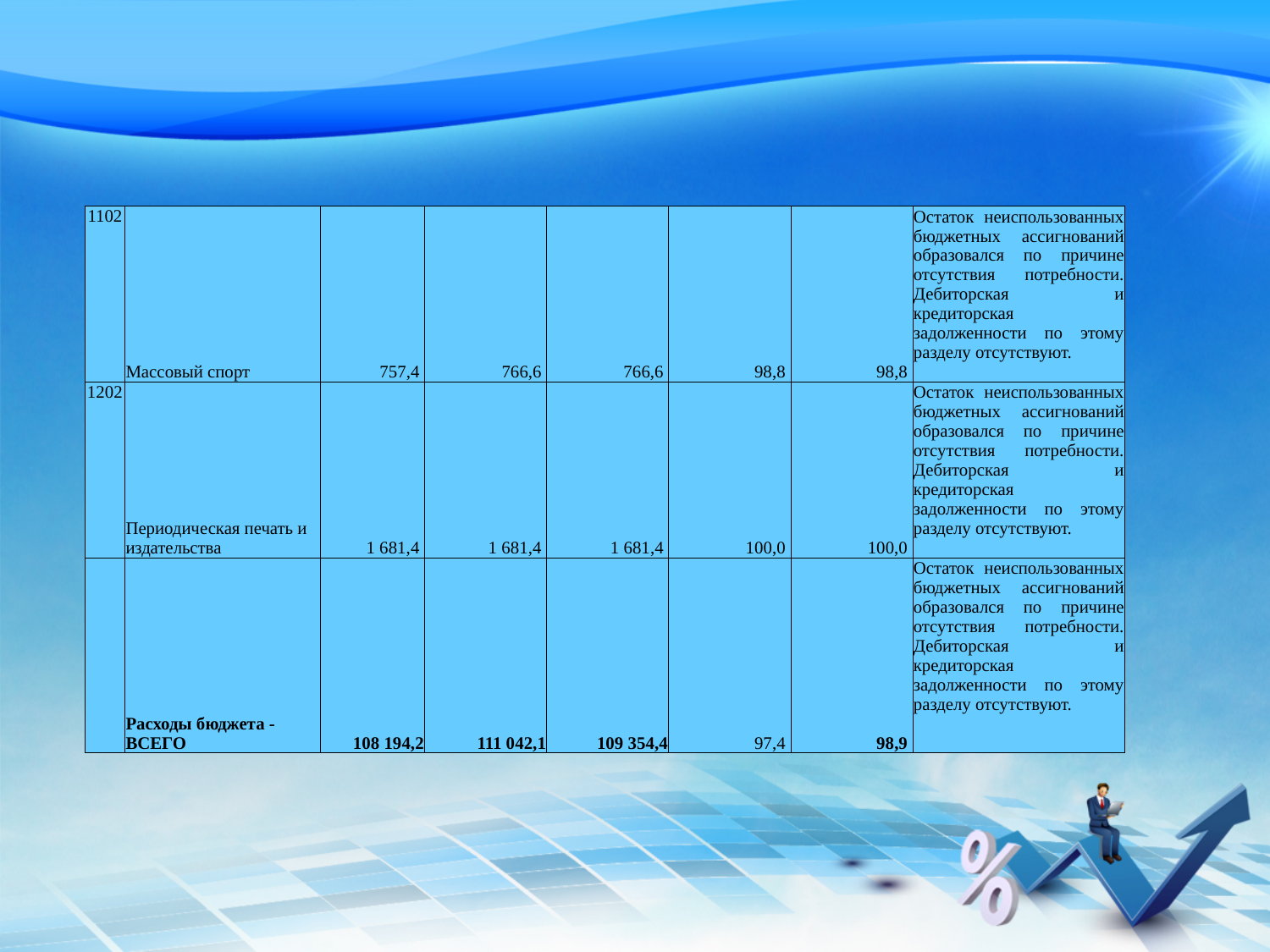

| 1102 | Массовый спорт | 757,4 | 766,6 | 766,6 | 98,8 | 98,8 | Остаток неиспользованных бюджетных ассигнований образовался по причине отсутствия потребности. Дебиторская и кредиторская задолженности по этому разделу отсутствуют. |
| --- | --- | --- | --- | --- | --- | --- | --- |
| 1202 | Периодическая печать и издательства | 1 681,4 | 1 681,4 | 1 681,4 | 100,0 | 100,0 | Остаток неиспользованных бюджетных ассигнований образовался по причине отсутствия потребности. Дебиторская и кредиторская задолженности по этому разделу отсутствуют. |
|  | Расходы бюджета - ВСЕГО | 108 194,2 | 111 042,1 | 109 354,4 | 97,4 | 98,9 | Остаток неиспользованных бюджетных ассигнований образовался по причине отсутствия потребности. Дебиторская и кредиторская задолженности по этому разделу отсутствуют. |